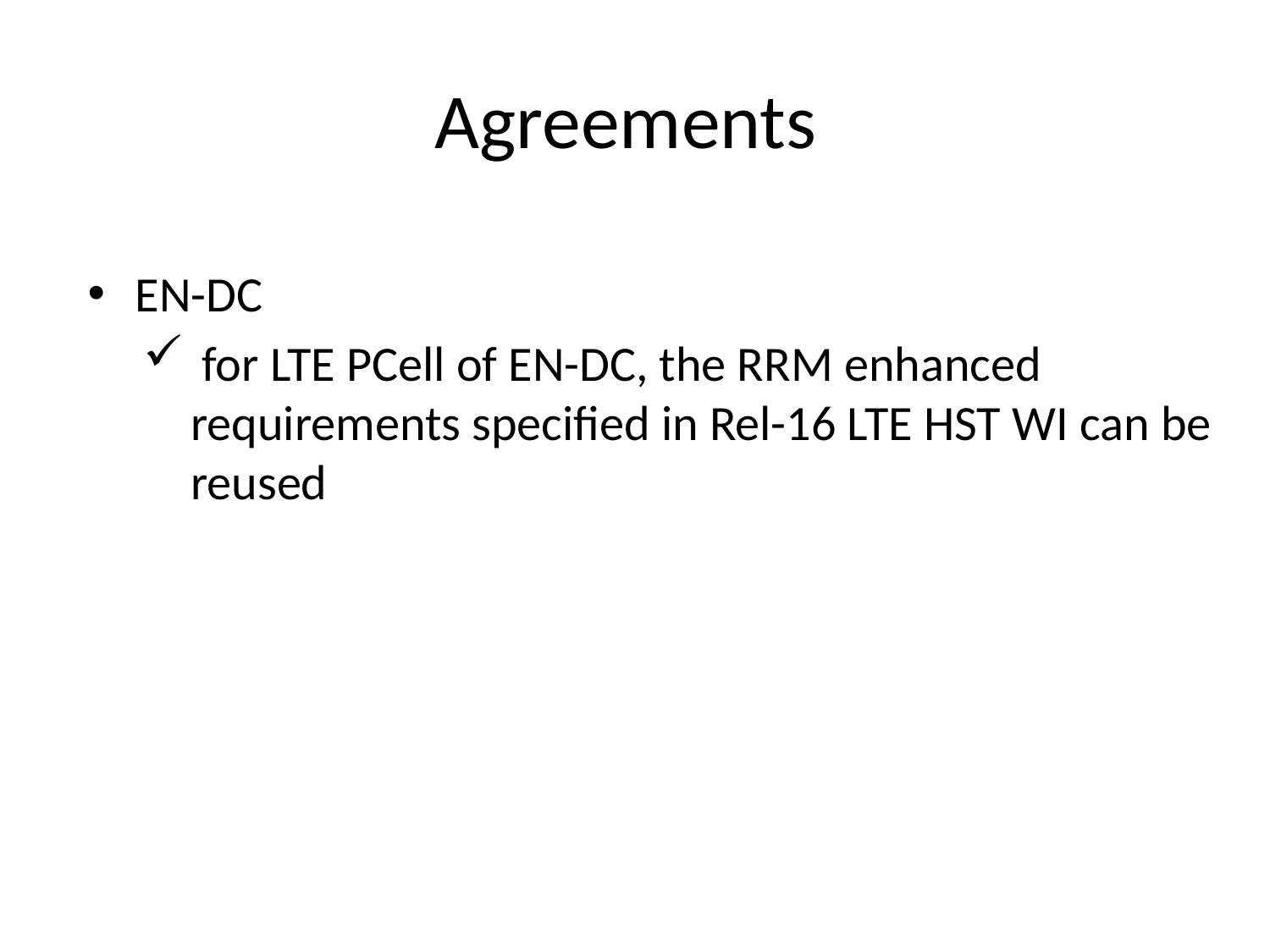

# Agreements
EN-DC
 for LTE PCell of EN-DC, the RRM enhanced requirements specified in Rel-16 LTE HST WI can be reused